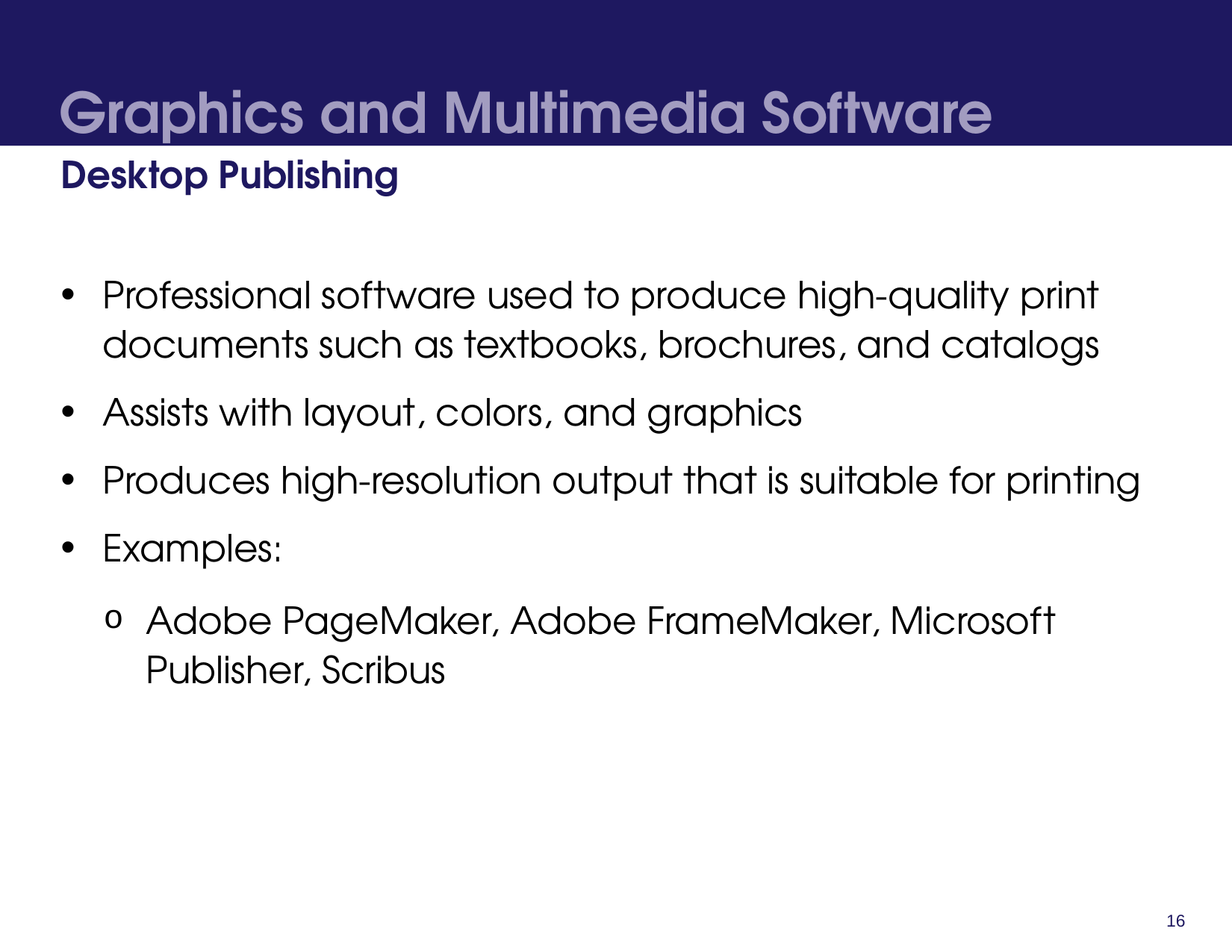

# Graphics and Multimedia Software
Desktop Publishing
Professional software used to produce high-quality print documents such as textbooks, brochures, and catalogs
Assists with layout, colors, and graphics
Produces high-resolution output that is suitable for printing
Examples:
Adobe PageMaker, Adobe FrameMaker, Microsoft Publisher, Scribus
16